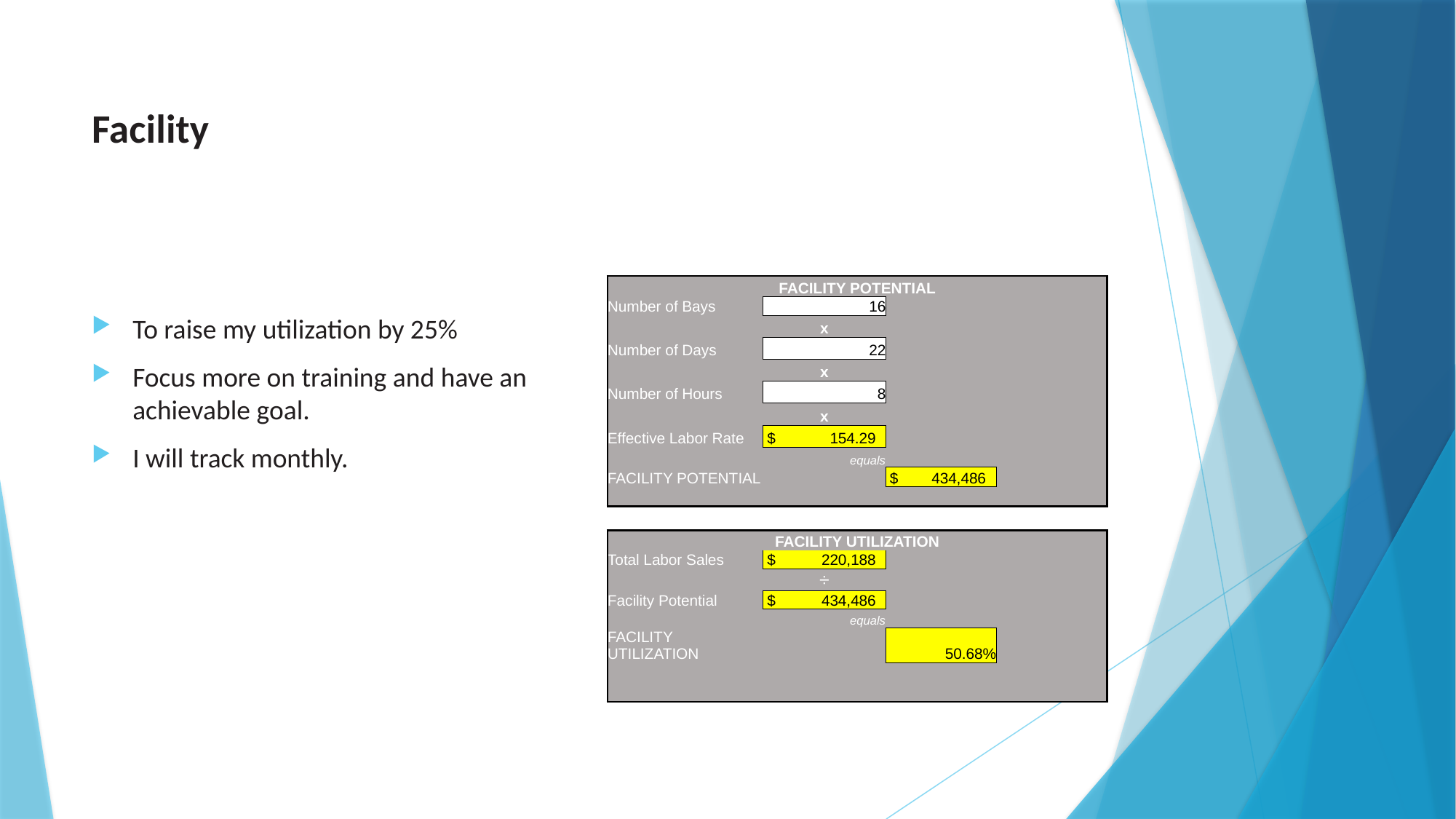

# Facility

To raise my utilization by 25%
Focus more on training and have an achievable goal.
I will track monthly.

| FACILITY POTENTIAL |  |  |  |  |  |
| --- | --- | --- | --- | --- | --- |
| Number of Bays | 16 |  |  |  |  |
|  | x |  |  |  |  |
| Number of Days | 22 |  |  |  |  |
|  | x |  |  |  |  |
| Number of Hours | 8 |  |  |  |  |
|  | x |  |  |  |  |
| Effective Labor Rate | $ 154.29 |  |  |  |  |
|  | equals |  |  |  |  |
| FACILITY POTENTIAL |  | $ 434,486 |  |  |  |
|  |  |  |  |  |  |
|  |  |  |  |  |  |
| FACILITY UTILIZATION |  |  |  |  |  |
| Total Labor Sales | $ 220,188 |  |  |  |  |
|  | ÷ |  |  |  |  |
| Facility Potential | $ 434,486 |  |  |  |  |
|  | equals |  |  |  |  |
| FACILITY UTILIZATION |  | 50.68% |  |  |  |
|  |  |  |  |  |  |
|  |  |  |  |  |  |